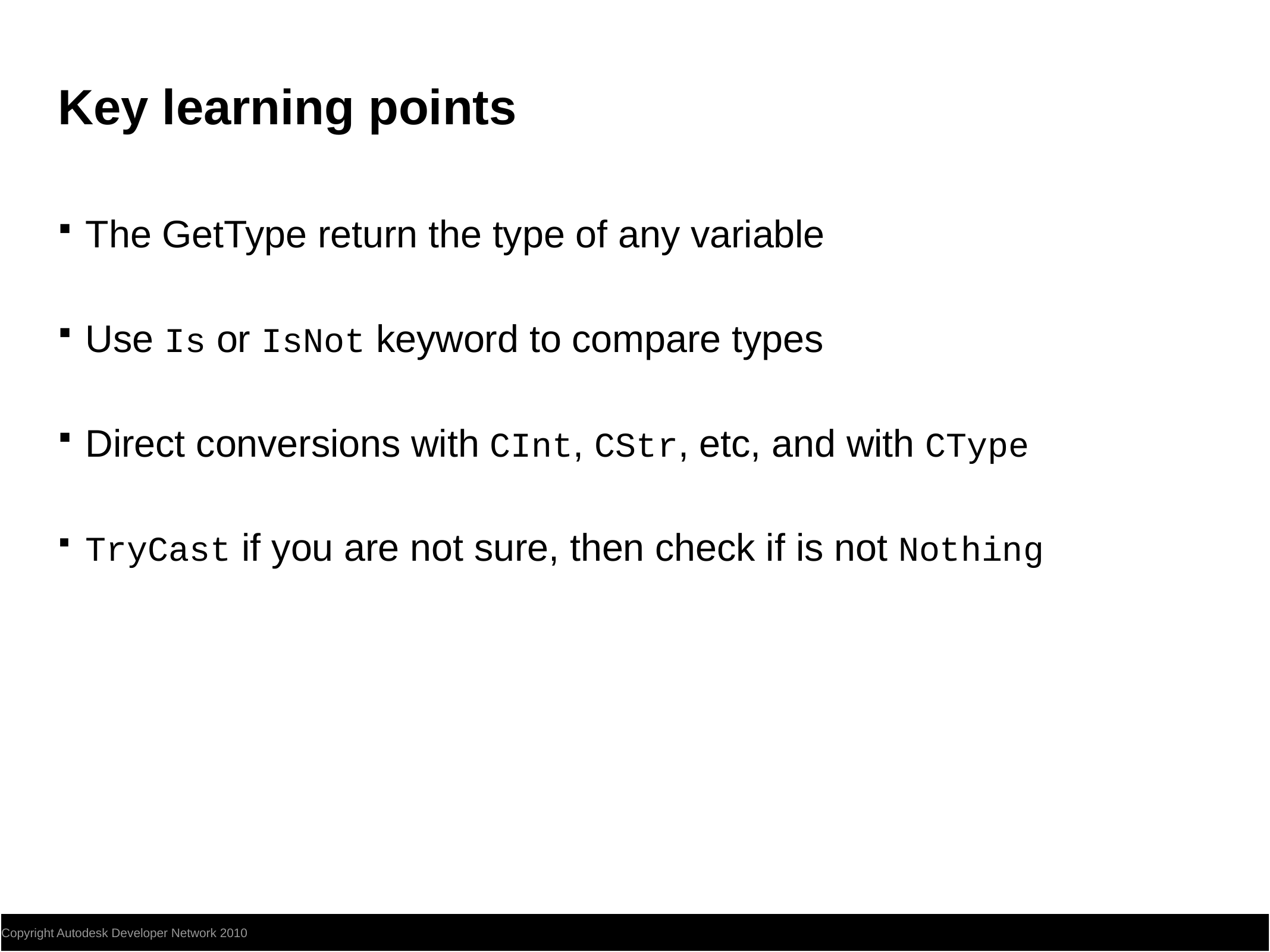

# Key learning points
The GetType return the type of any variable

Use Is or IsNot keyword to compare types

Direct conversions with CInt, CStr, etc, and with CType

TryCast if you are not sure, then check if is not Nothing